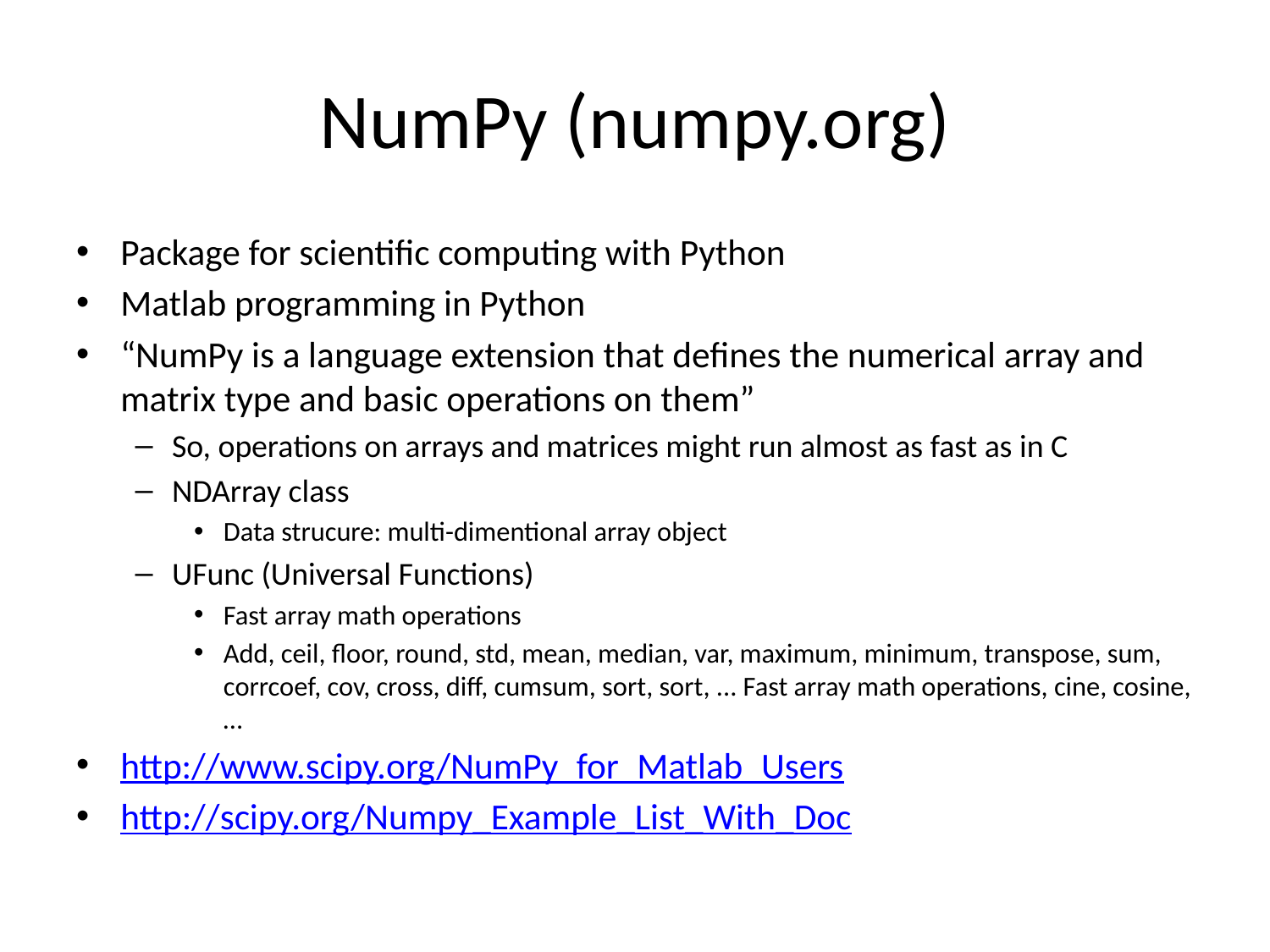

# NumPy (numpy.org)
Package for scientific computing with Python
Matlab programming in Python
“NumPy is a language extension that defines the numerical array and matrix type and basic operations on them”
So, operations on arrays and matrices might run almost as fast as in C
NDArray class
Data strucure: multi-dimentional array object
UFunc (Universal Functions)
Fast array math operations
Add, ceil, floor, round, std, mean, median, var, maximum, minimum, transpose, sum, corrcoef, cov, cross, diff, cumsum, sort, sort, ... Fast array math operations, cine, cosine, …
http://www.scipy.org/NumPy_for_Matlab_Users
http://scipy.org/Numpy_Example_List_With_Doc